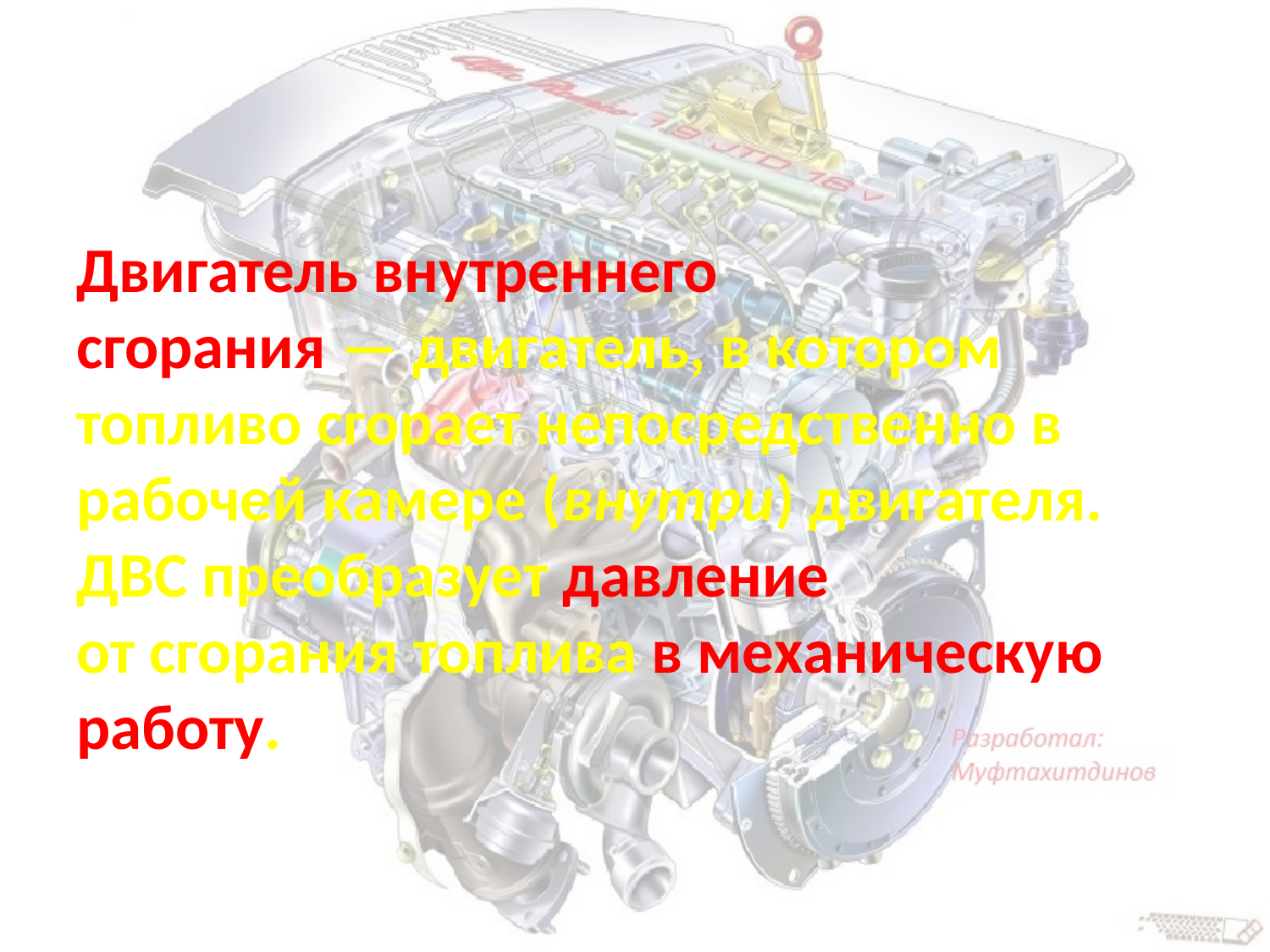

Двигатель внутреннего сгорания — двигатель, в котором топливо сгорает непосредственно в рабочей камере (внутри) двигателя. ДВС преобразует давление от сгорания топлива в механическую работу.